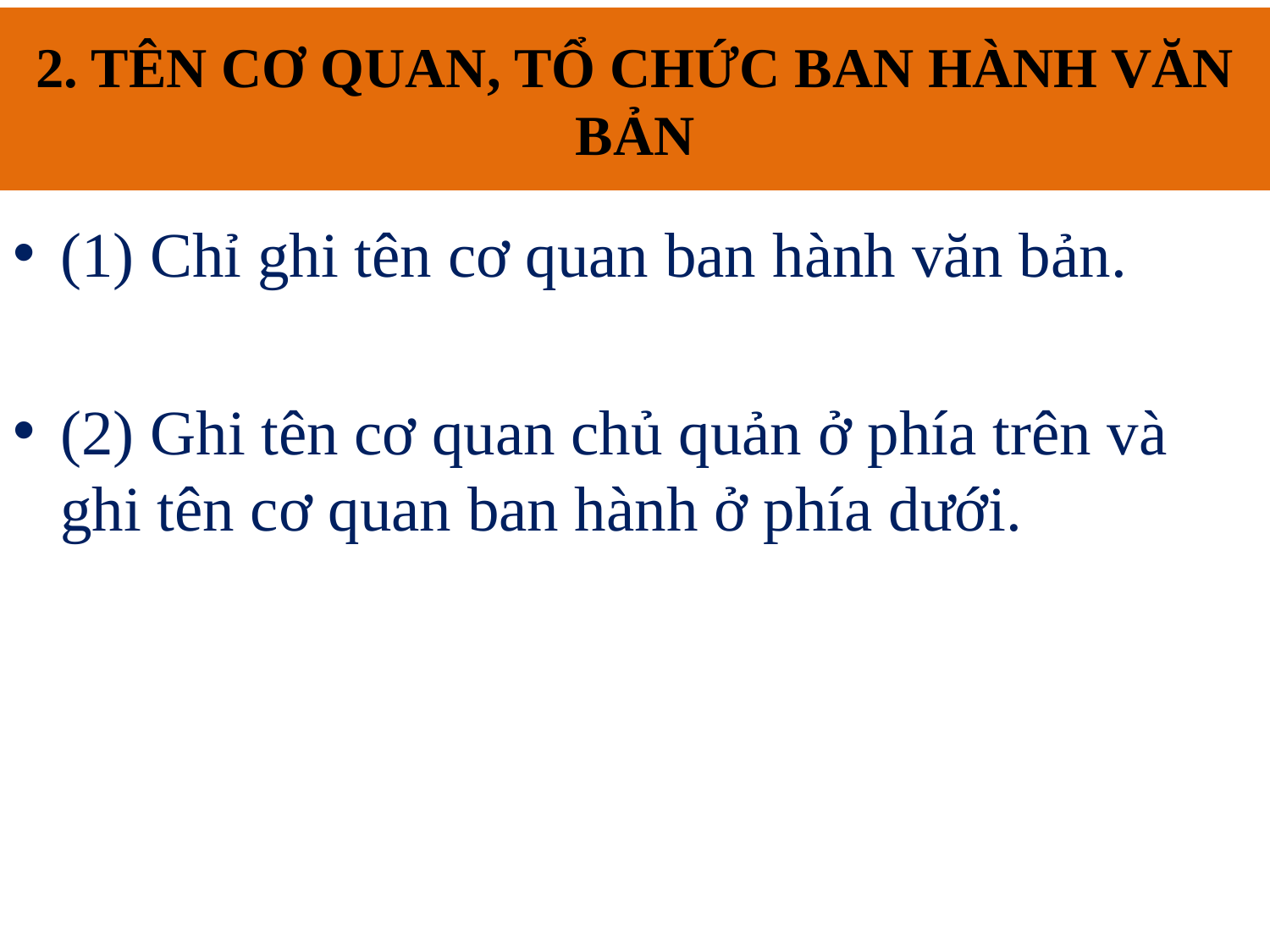

# 2. TÊN CƠ QUAN, TỔ CHỨC BAN HÀNH VĂN BẢN
(1) Chỉ ghi tên cơ quan ban hành văn bản.

(2) Ghi tên cơ quan chủ quản ở phía trên và ghi tên cơ quan ban hành ở phía dưới.